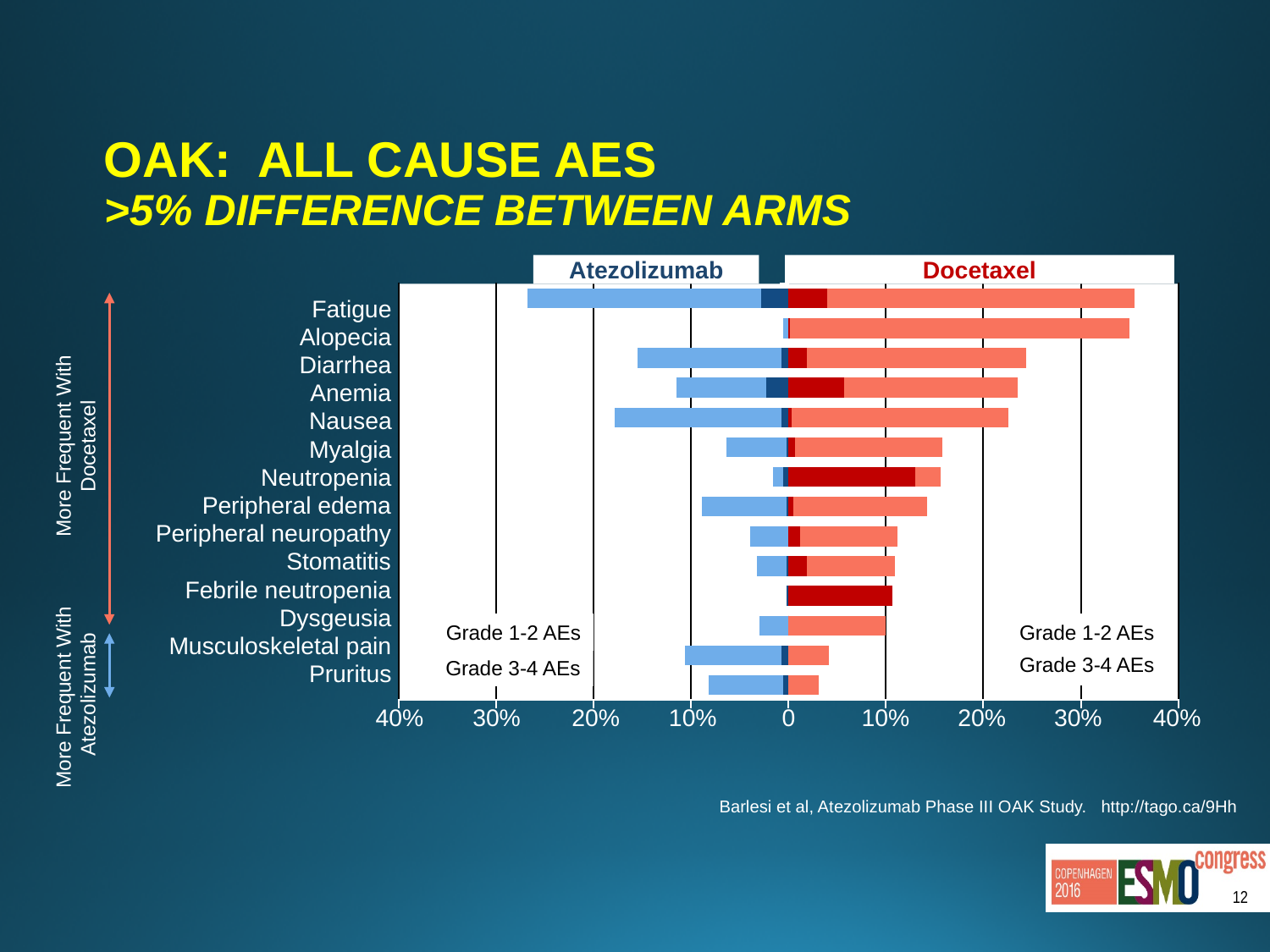

# OAK:  All cause Aes >5% difference between arms
Atezolizumab
Docetaxel
40%
30%
20%
10%
0
10%
20%
30%
40%

### Chart

| Category | Atezolizumab | Column2 | Docetaxel | Column1 |
|---|---|---|---|---|
| Pruritus | -0.005 | -0.077 | 0.0 | 0.031 |
| Musculoskeletal pain | -0.007 | -0.099 | None | 0.042 |
| Dysgeusia | 0.0 | -0.03 | 0.0 | 0.1 |
| Febrile neutropenia | -0.002 | 0.0 | 0.107 | 0.0 |
| Stomatitis | -0.002 | -0.03 | 0.019 | 0.09 |
| Peripheral neuropathy | 0.0 | -0.039 | 0.012 | 0.1 |
| Peripheral edema | -0.002 | -0.087 | 0.005 | 0.137 |
| Neutropenia | -0.005 | -0.011 | 0.13 | 0.026 |
| Myalgia | -0.002 | -0.062 | 0.007 | 0.151 |
| Nausea | -0.007 | -0.171 | 0.003 | 0.223 |
| Anemia | -0.023 | -0.092 | 0.057 | 0.178 |
| Diarrhea | -0.007 | -0.148 | 0.019 | 0.225 |
| Alopecia | 0.0 | -0.005 | 0.002 | 0.348 |
| Fatigue | -0.028 | -0.24 | 0.04 | 0.315 |
Grade 1-2 AEs

Grade 3-4 AEs

Grade 1-2 AEs

Grade 3-4 AEs

More Frequent With Docetaxel
More Frequent With
Atezolizumab
Fatigue
Alopecia
Diarrhea
Anemia
Nausea
Myalgia
Neutropenia
Peripheral edema
Peripheral neuropathy
Stomatitis
Febrile neutropenia
Dysgeusia
Musculoskeletal pain
Pruritus
Barlesi et al, Atezolizumab Phase III OAK Study.   http://tago.ca/9Hh